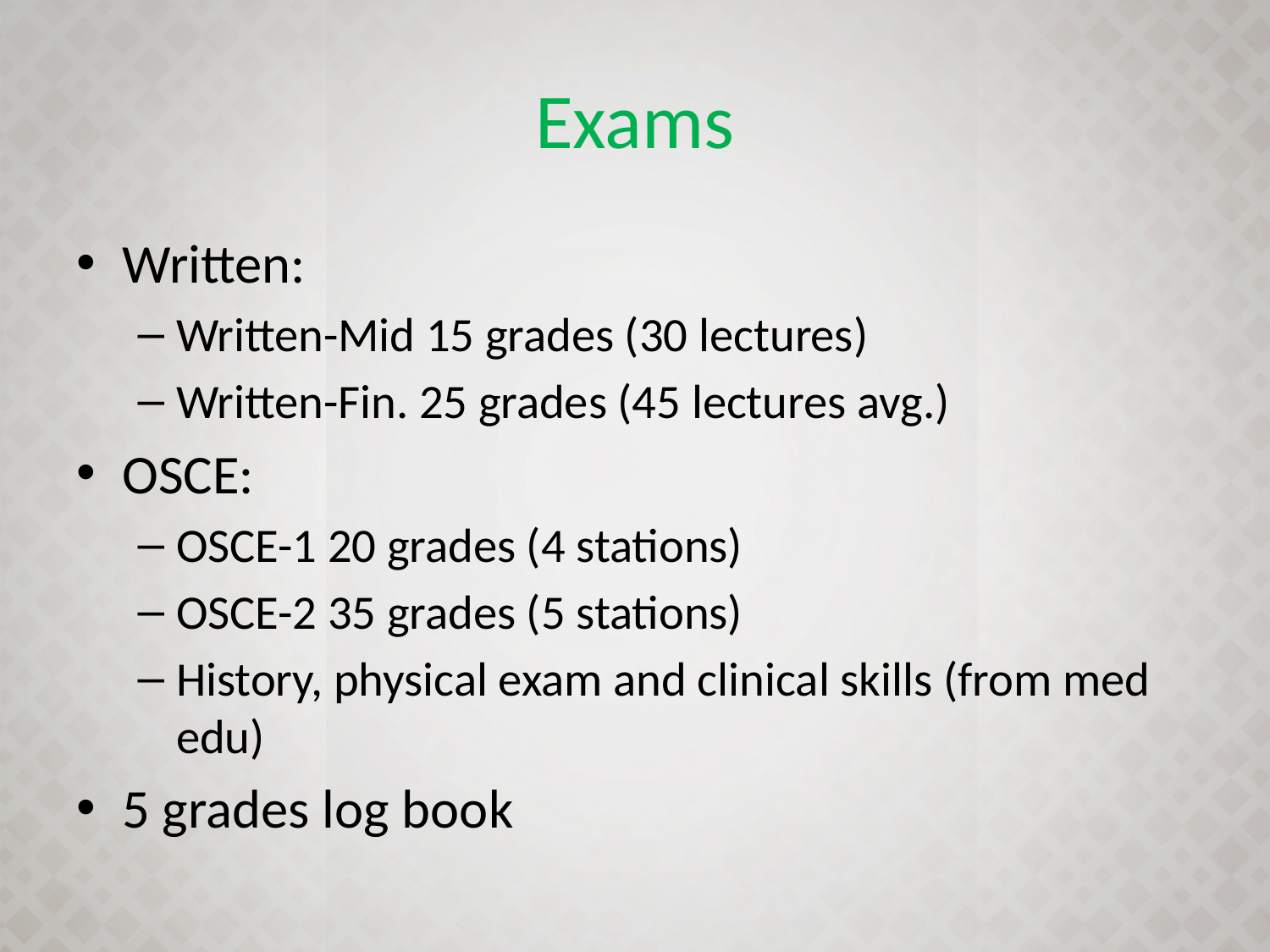

# Exams
Written:
Written-Mid 15 grades (30 lectures)
Written-Fin. 25 grades (45 lectures avg.)
OSCE:
OSCE-1 20 grades (4 stations)
OSCE-2 35 grades (5 stations)
History, physical exam and clinical skills (from med edu)
5 grades log book